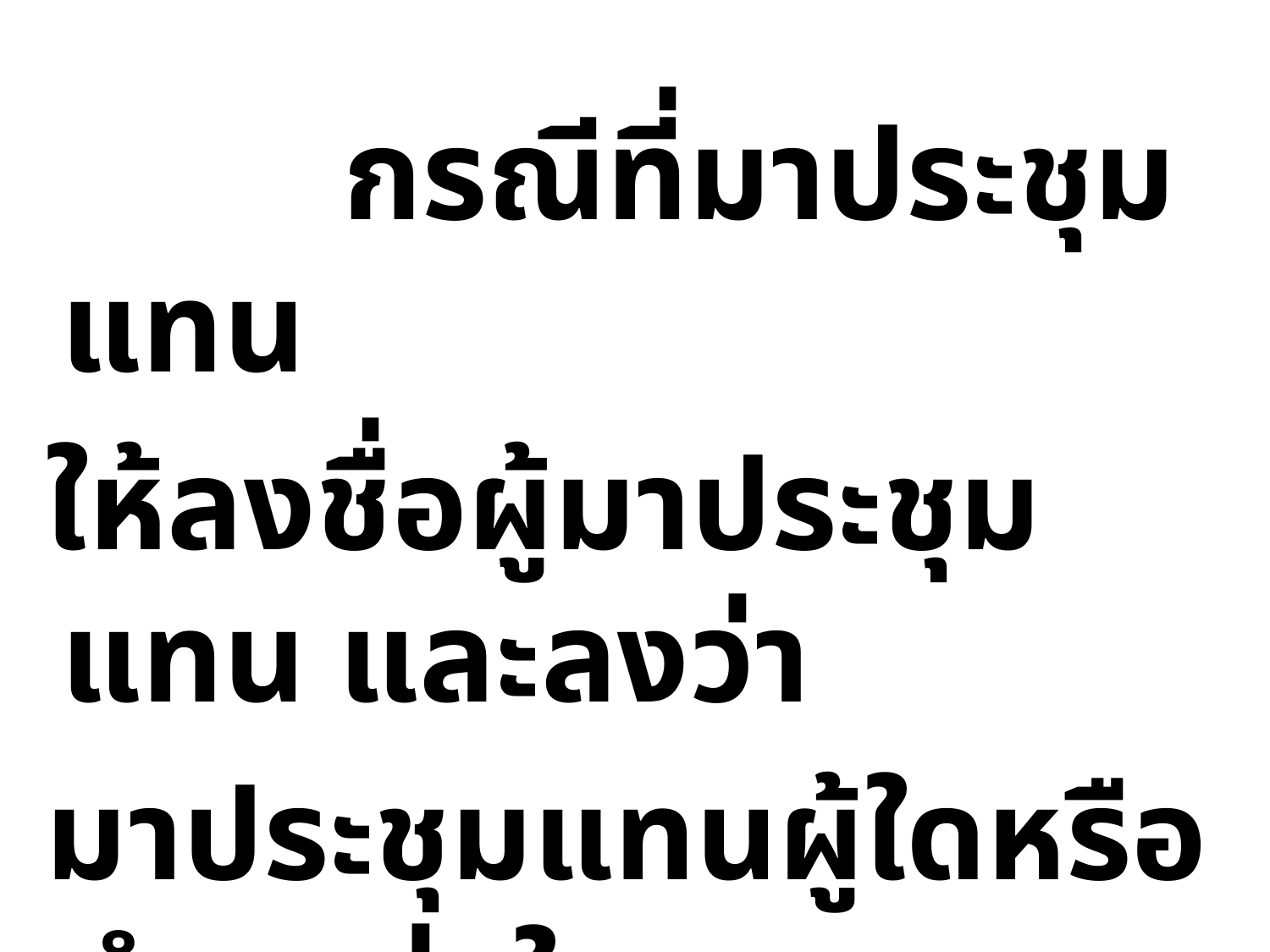

กรณีที่มาประชุมแทน
 ให้ลงชื่อผู้มาประชุมแทน และลงว่า
 มาประชุมแทนผู้ใดหรือตำแหน่งใด
 หรือแทนผู้แทนหน่วยงานใด